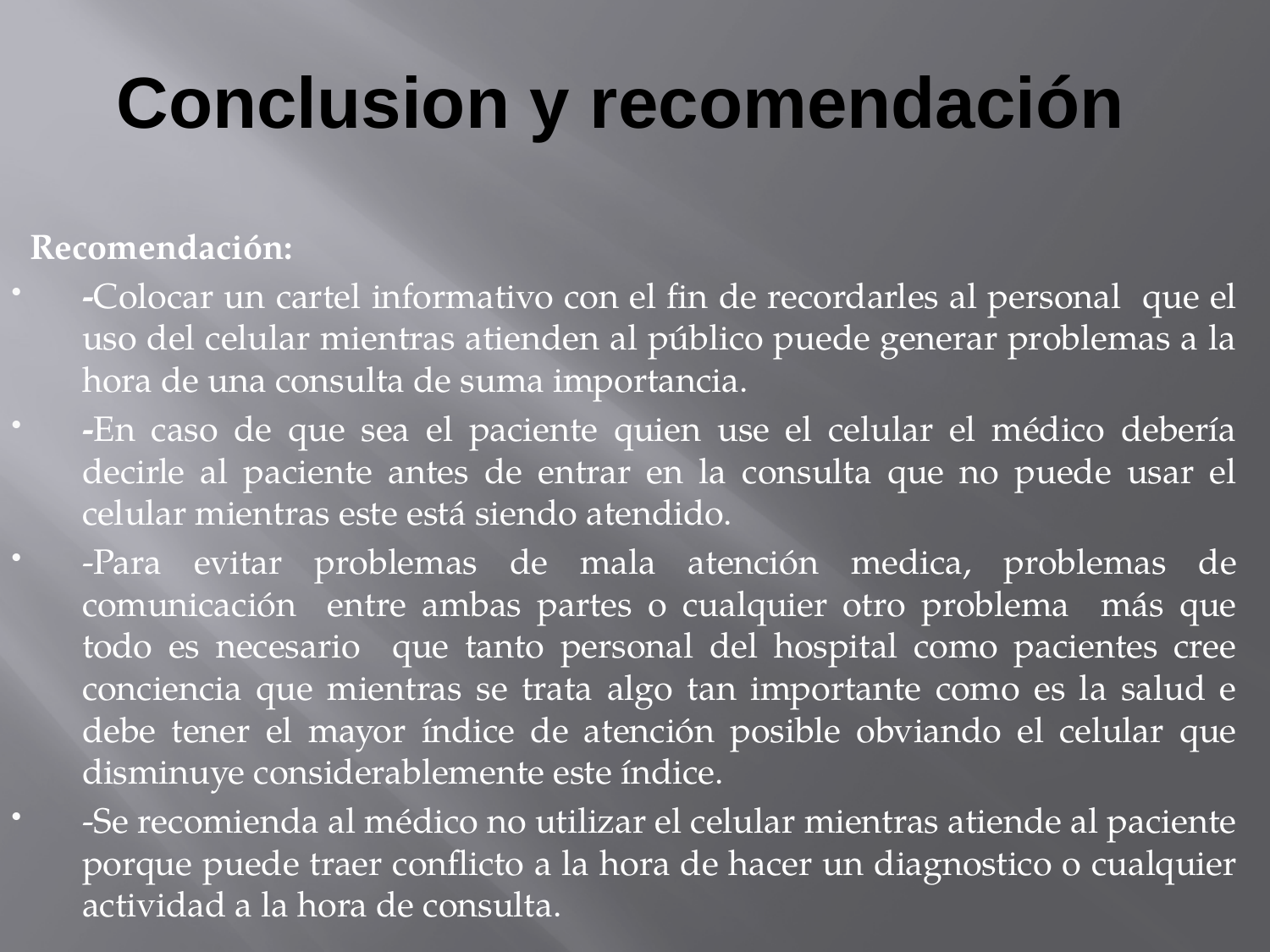

# Conclusion y recomendación
Recomendación:
-Colocar un cartel informativo con el fin de recordarles al personal  que el uso del celular mientras atienden al público puede generar problemas a la hora de una consulta de suma importancia.
-En caso de que sea el paciente quien use el celular el médico debería decirle al paciente antes de entrar en la consulta que no puede usar el celular mientras este está siendo atendido.
-Para evitar problemas de mala atención medica, problemas de comunicación  entre ambas partes o cualquier otro problema  más que todo es necesario  que tanto personal del hospital como pacientes cree conciencia que mientras se trata algo tan importante como es la salud e debe tener el mayor índice de atención posible obviando el celular que disminuye considerablemente este índice.
-Se recomienda al médico no utilizar el celular mientras atiende al paciente porque puede traer conflicto a la hora de hacer un diagnostico o cualquier actividad a la hora de consulta.